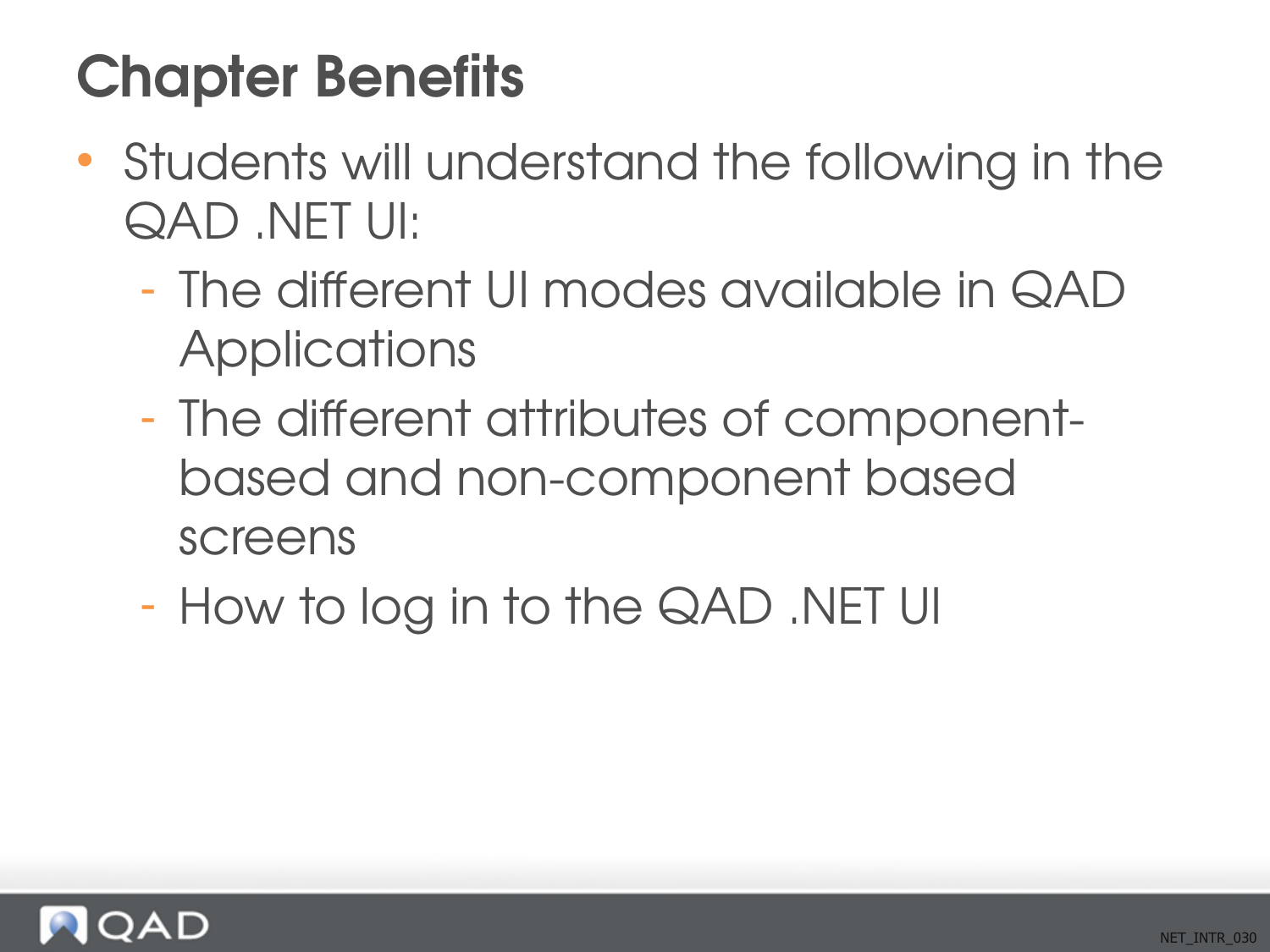

# Chapter Benefits
Students will understand the following in the QAD .NET UI:
The different UI modes available in QAD Applications
The different attributes of component-based and non-component based screens
How to log in to the QAD .NET UI

NET_INTR_030